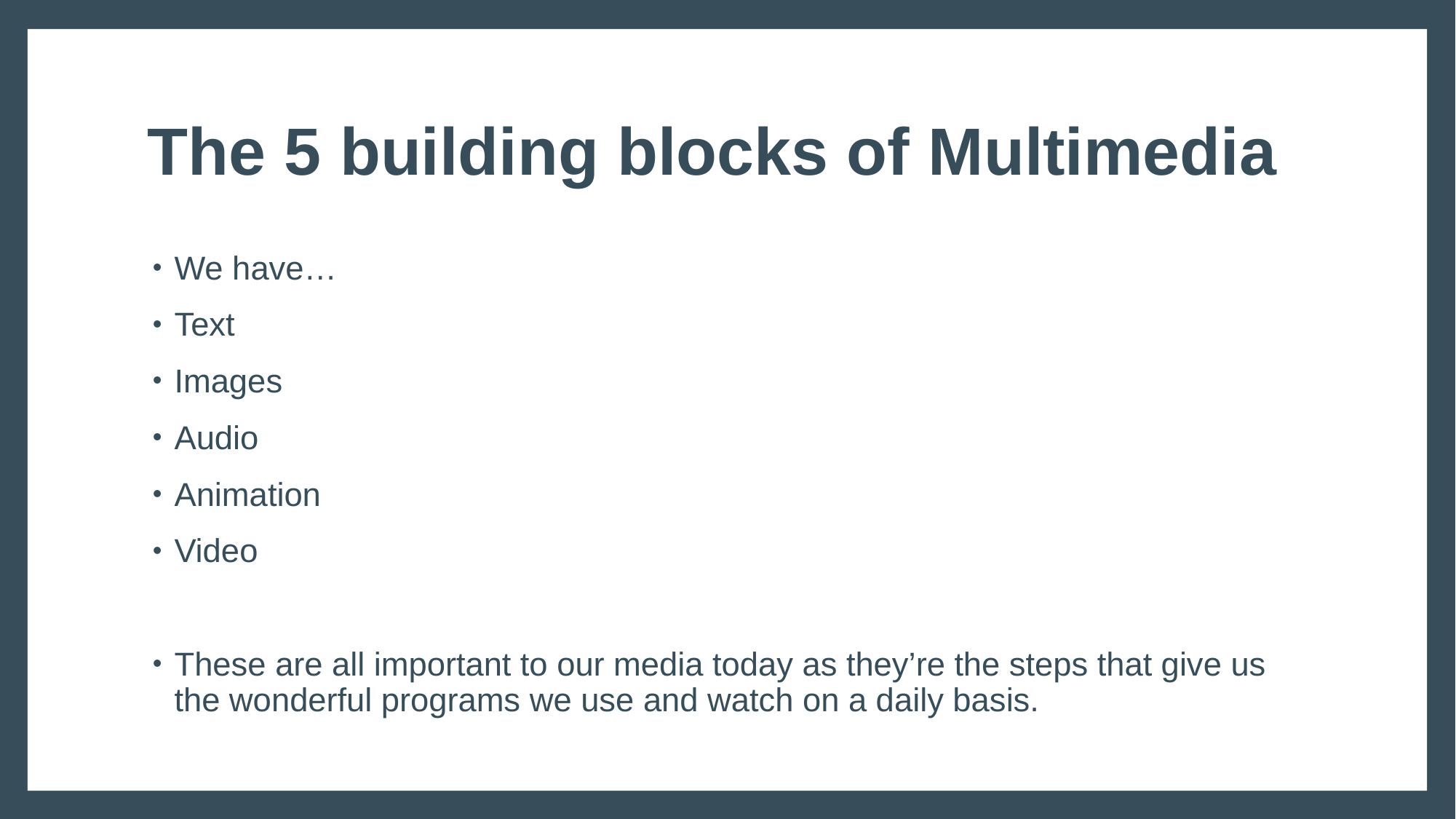

# The 5 building blocks of Multimedia
We have…
Text
Images
Audio
Animation
Video

These are all important to our media today as they’re the steps that give us the wonderful programs we use and watch on a daily basis.